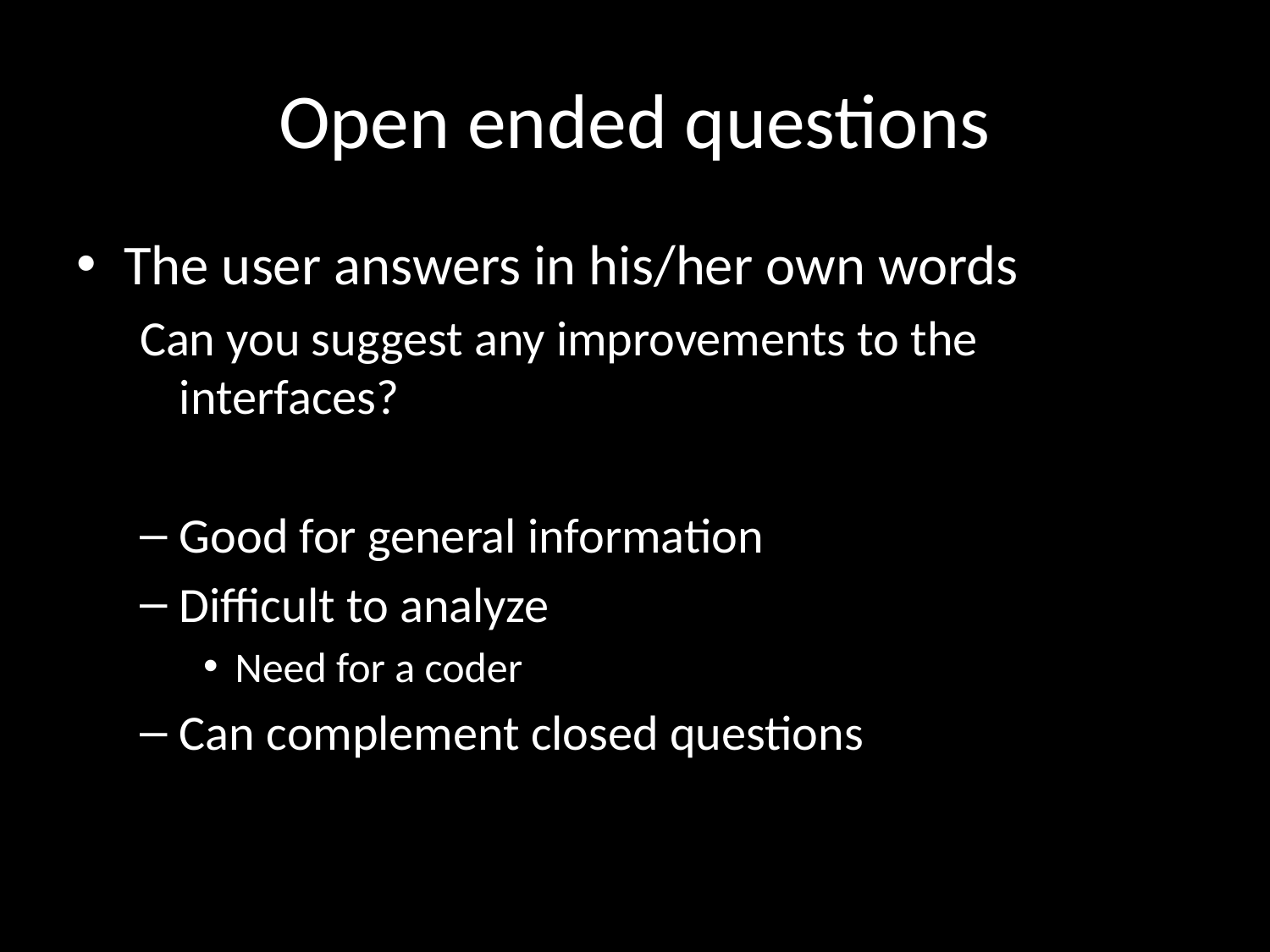

# Open ended questions
The user answers in his/her own words
Can you suggest any improvements to the interfaces?

Good for general information
Difficult to analyze
Need for a coder
Can complement closed questions